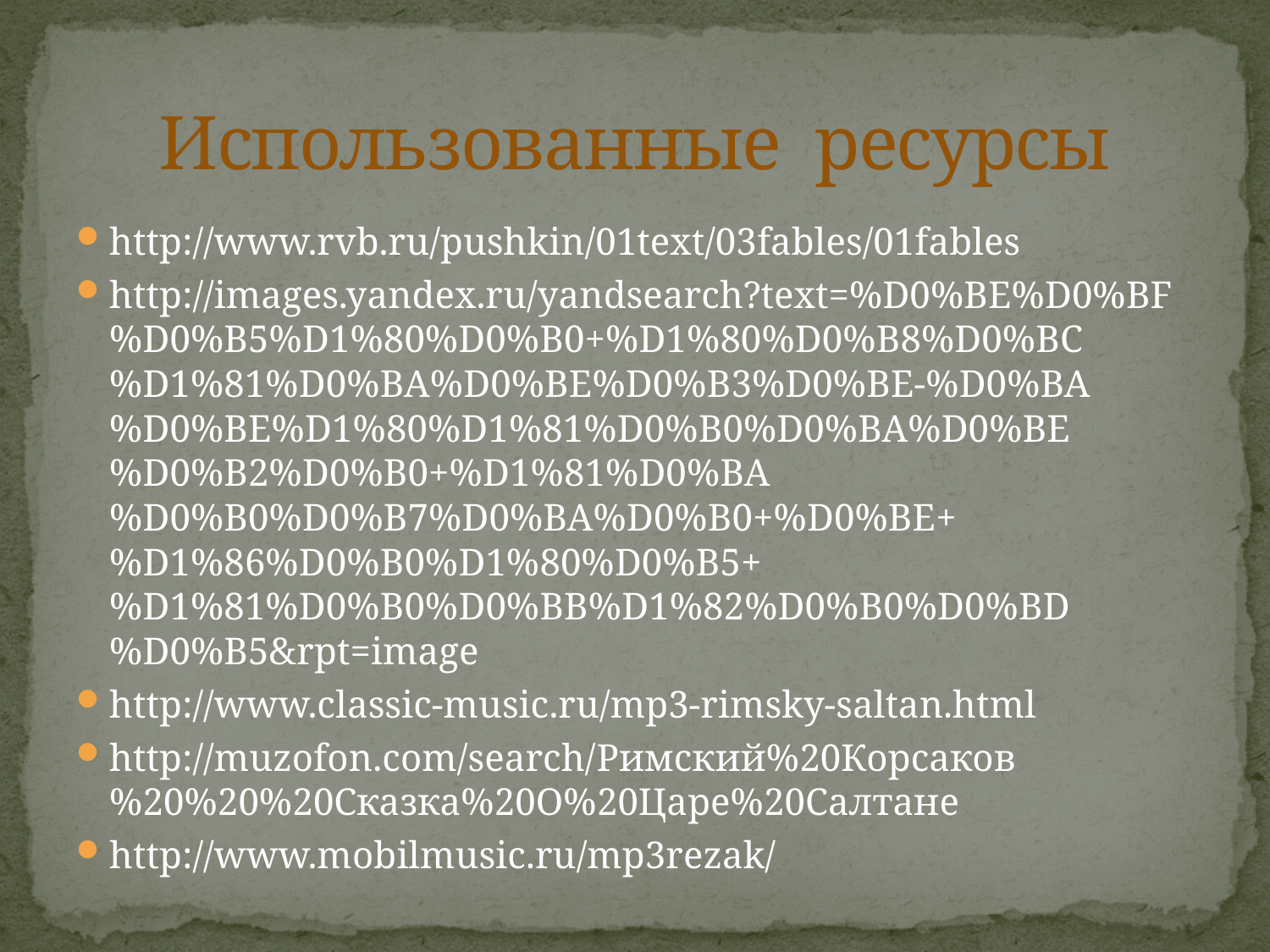

# Использованные  ресурсы
http://www.rvb.ru/pushkin/01text/03fables/01fables
http://images.yandex.ru/yandsearch?text=%D0%BE%D0%BF%D0%B5%D1%80%D0%B0+%D1%80%D0%B8%D0%BC%D1%81%D0%BA%D0%BE%D0%B3%D0%BE-%D0%BA%D0%BE%D1%80%D1%81%D0%B0%D0%BA%D0%BE%D0%B2%D0%B0+%D1%81%D0%BA%D0%B0%D0%B7%D0%BA%D0%B0+%D0%BE+%D1%86%D0%B0%D1%80%D0%B5+%D1%81%D0%B0%D0%BB%D1%82%D0%B0%D0%BD%D0%B5&rpt=image
http://www.classic-music.ru/mp3-rimsky-saltan.html
http://muzofon.com/search/Римский%20Корсаков%20%20%20Сказка%20О%20Царе%20Салтане
http://www.mobilmusic.ru/mp3rezak/